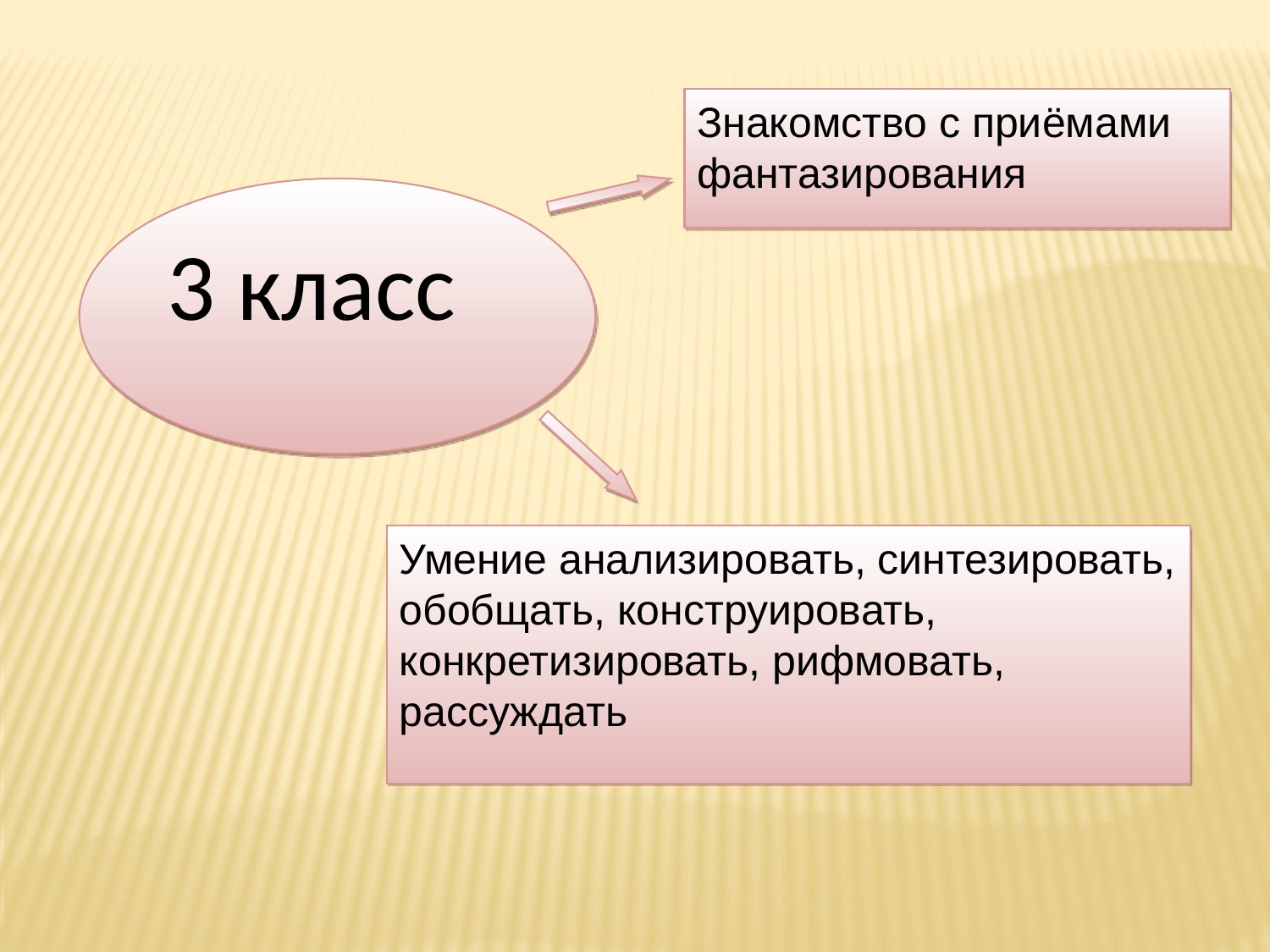

Знакомство с приёмами фантазирования
3 класс

Умение анализировать, синтезировать, обобщать, конструировать, конкретизировать, рифмовать, рассуждать